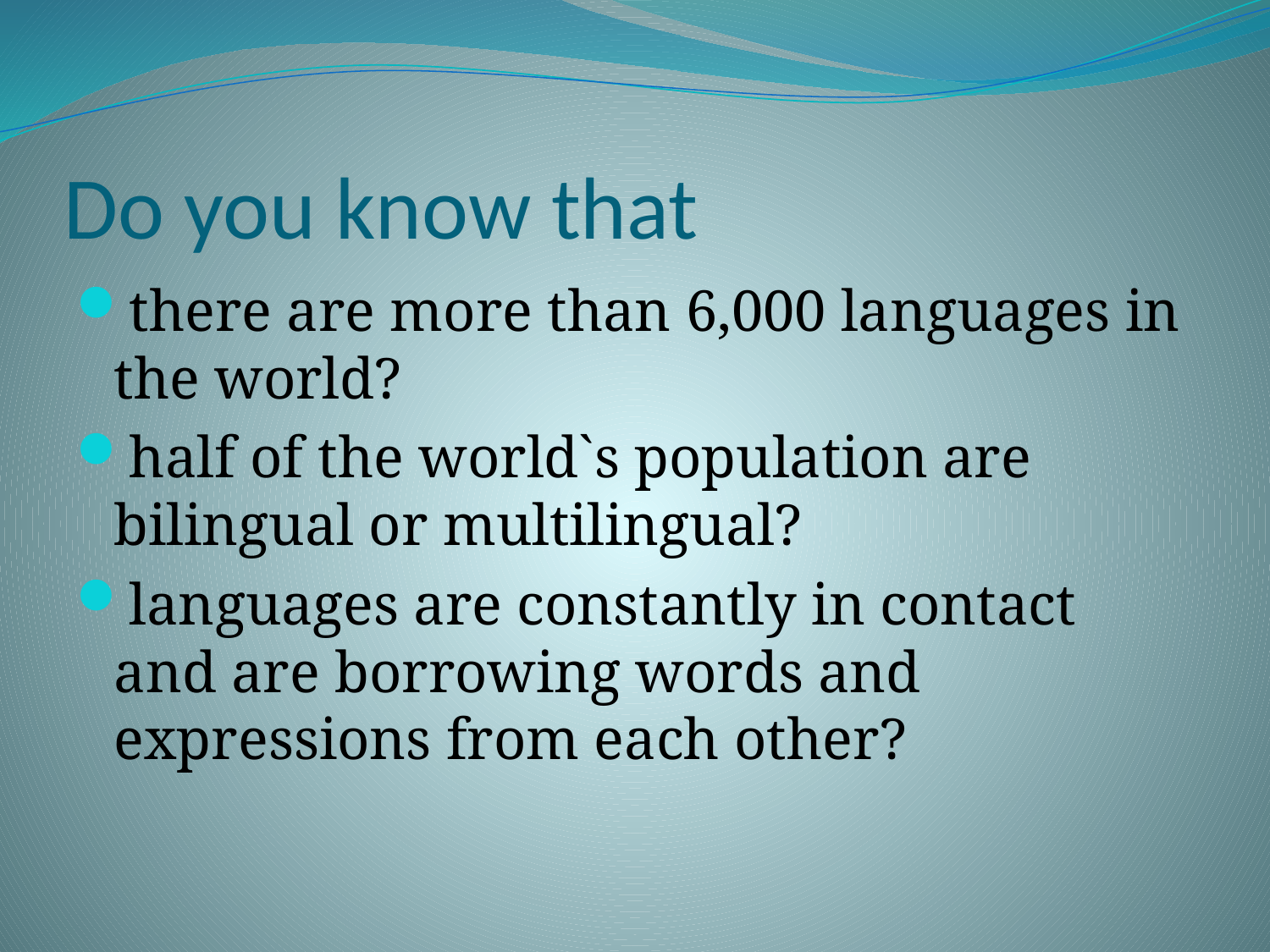

# Do you know that
there are more than 6,000 languages in the world?
half of the world`s population are bilingual or multilingual?
languages are constantly in contact and are borrowing words and expressions from each other?